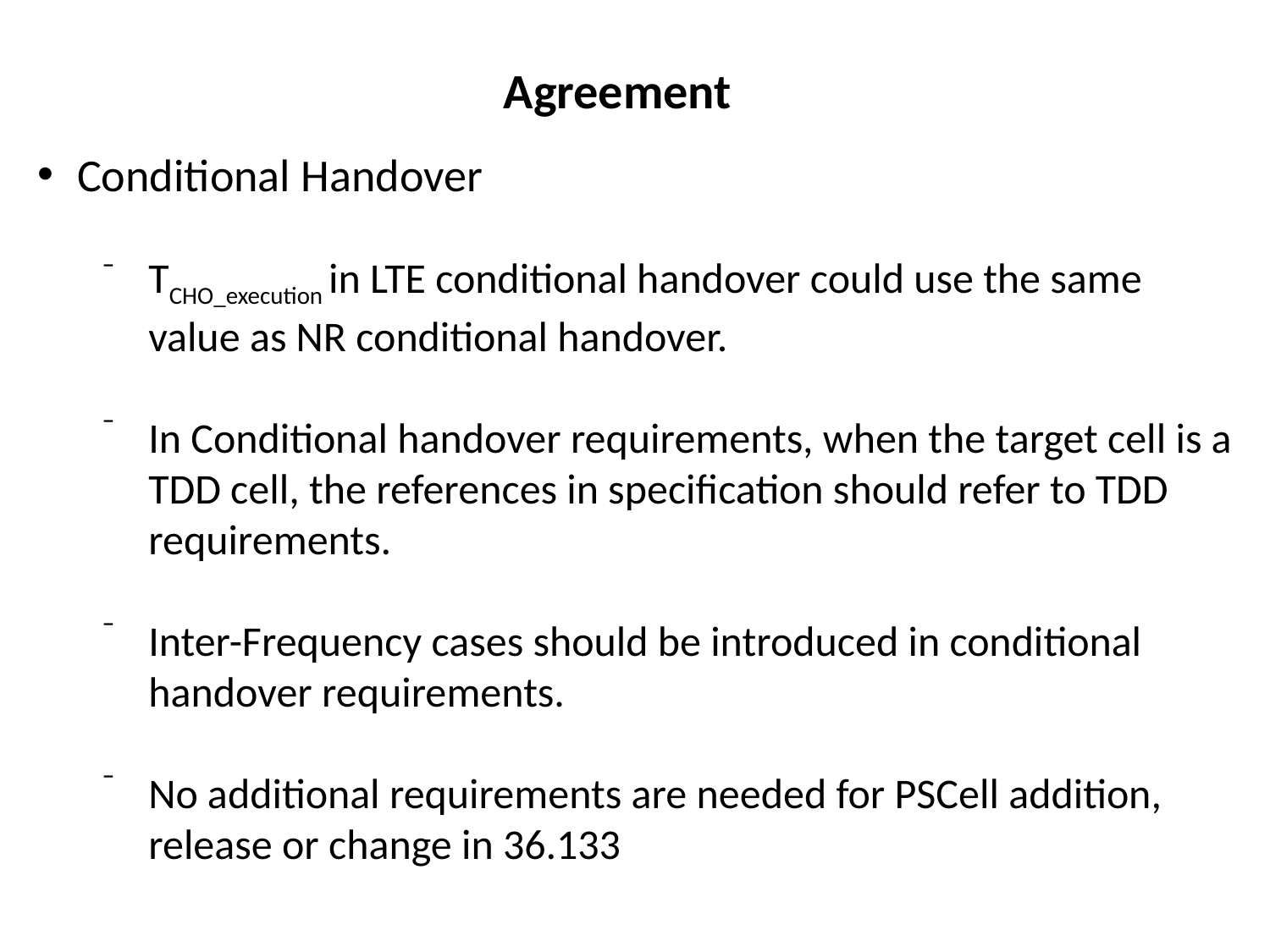

# Agreement
Conditional Handover

TCHO_execution in LTE conditional handover could use the same value as NR conditional handover.

In Conditional handover requirements, when the target cell is a TDD cell, the references in specification should refer to TDD requirements.

Inter-Frequency cases should be introduced in conditional handover requirements.

No additional requirements are needed for PSCell addition, release or change in 36.133